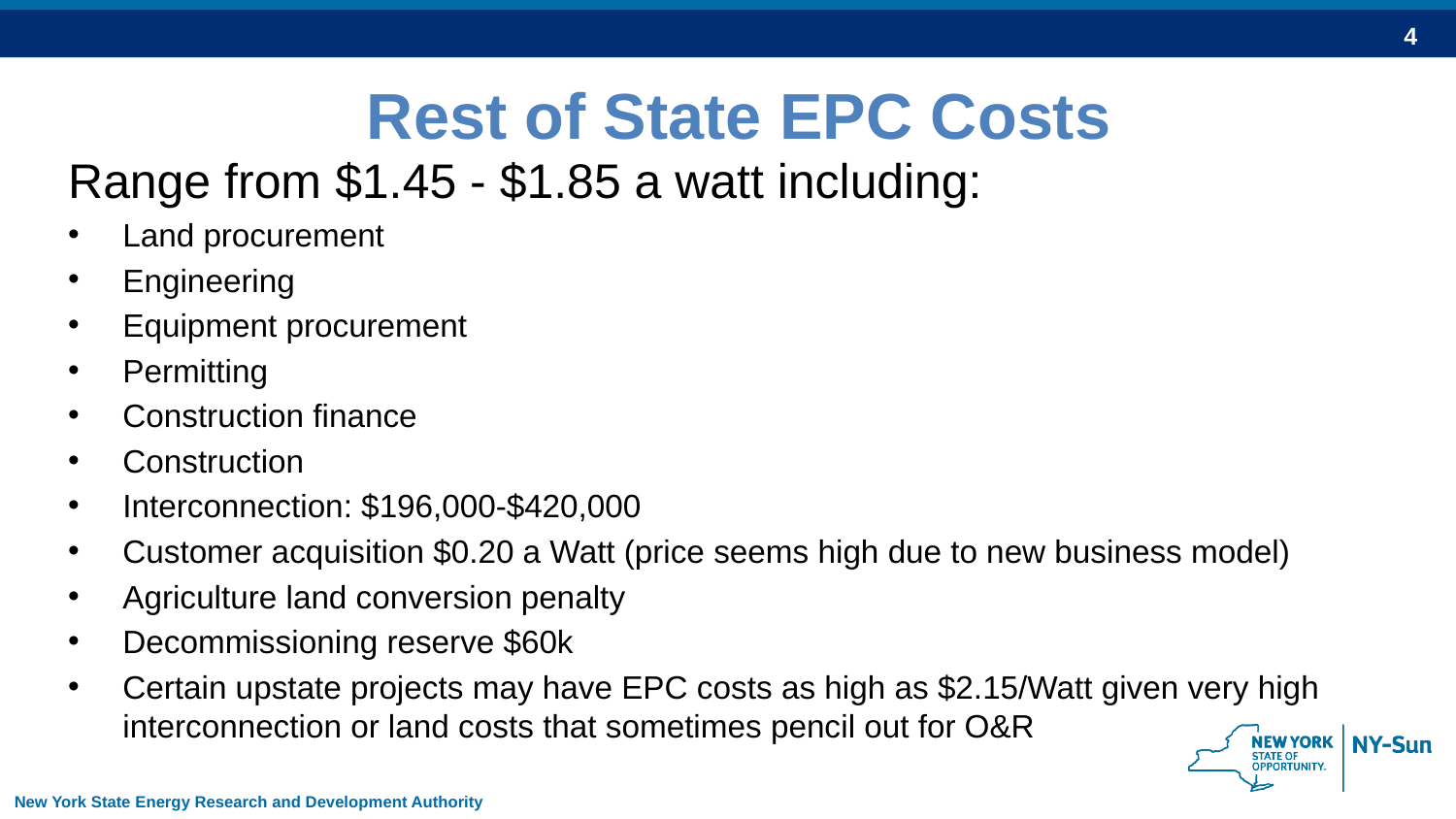

# Rest of State EPC Costs
Range from $1.45 - $1.85 a watt including:
Land procurement
Engineering
Equipment procurement
Permitting
Construction finance
Construction
Interconnection: $196,000-$420,000
Customer acquisition $0.20 a Watt (price seems high due to new business model)
Agriculture land conversion penalty
Decommissioning reserve $60k
Certain upstate projects may have EPC costs as high as $2.15/Watt given very high interconnection or land costs that sometimes pencil out for O&R